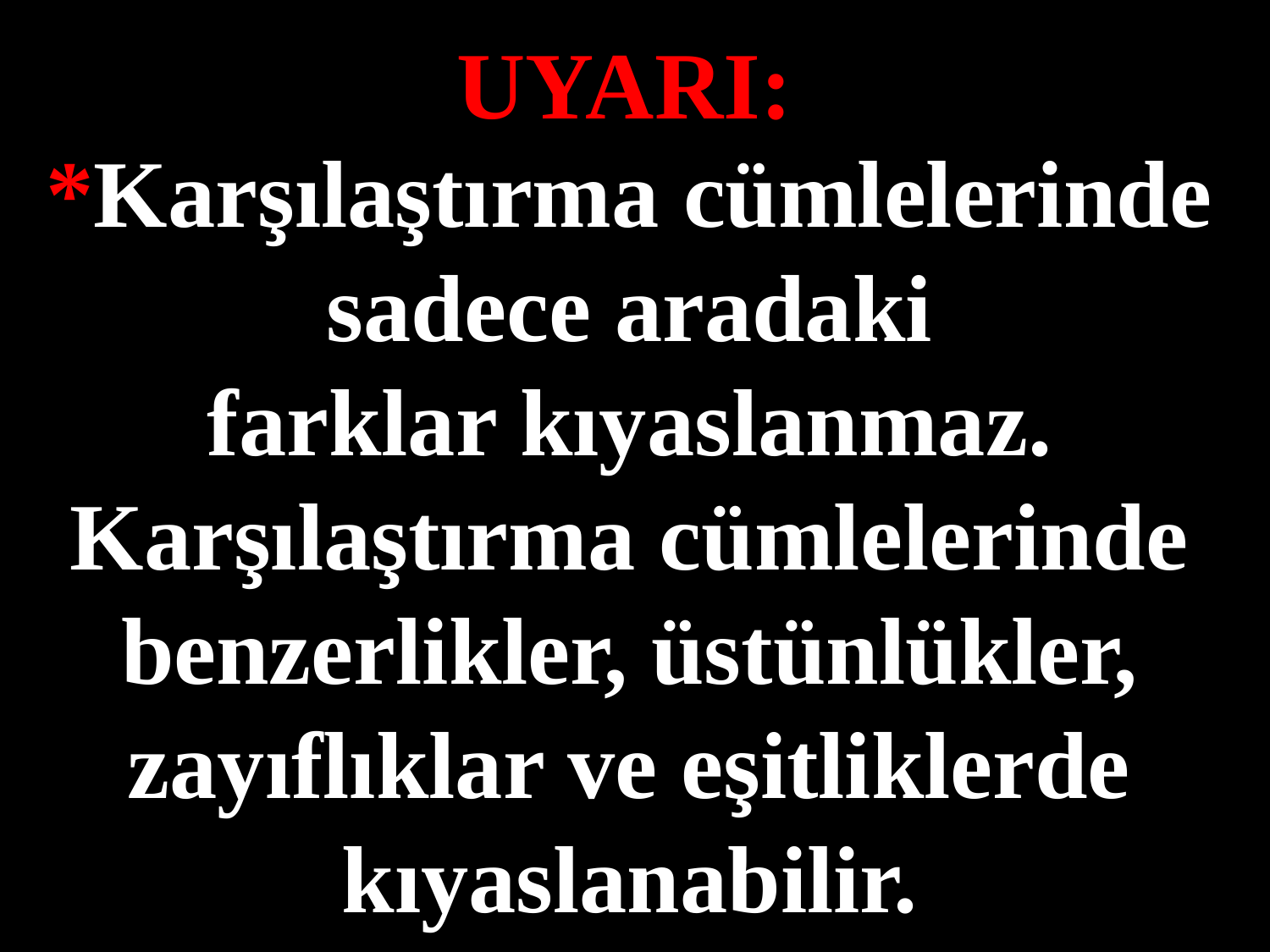

UYARI:
*Karşılaştırma cümlelerinde sadece aradaki
farklar kıyaslanmaz. Karşılaştırma cümlelerinde
benzerlikler, üstünlükler, zayıflıklar ve eşitliklerde
kıyaslanabilir.
#